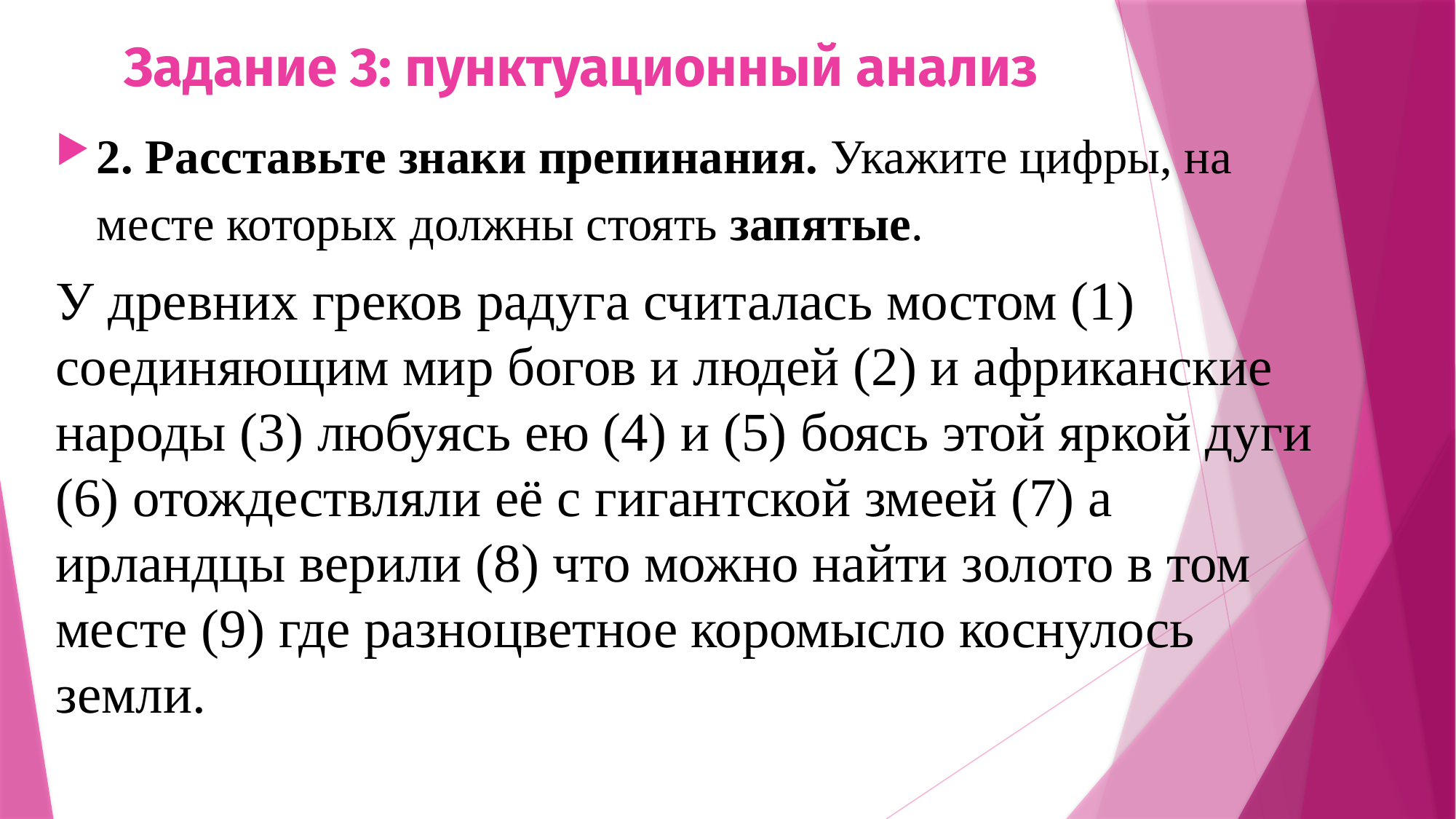

# Задание 3: пунктуационный анализ
2. Расставьте знаки препинания. Укажите цифры, на месте которых должны стоять запятые.
У древних греков радуга считалась мостом (1) соединяющим мир богов и людей (2) и африканские народы (3) любуясь ею (4) и (5) боясь этой яркой дуги (6) отождествляли её с гигантской змеей (7) а ирландцы верили (8) что можно найти золото в том месте (9) где разноцветное коромысло коснулось земли.